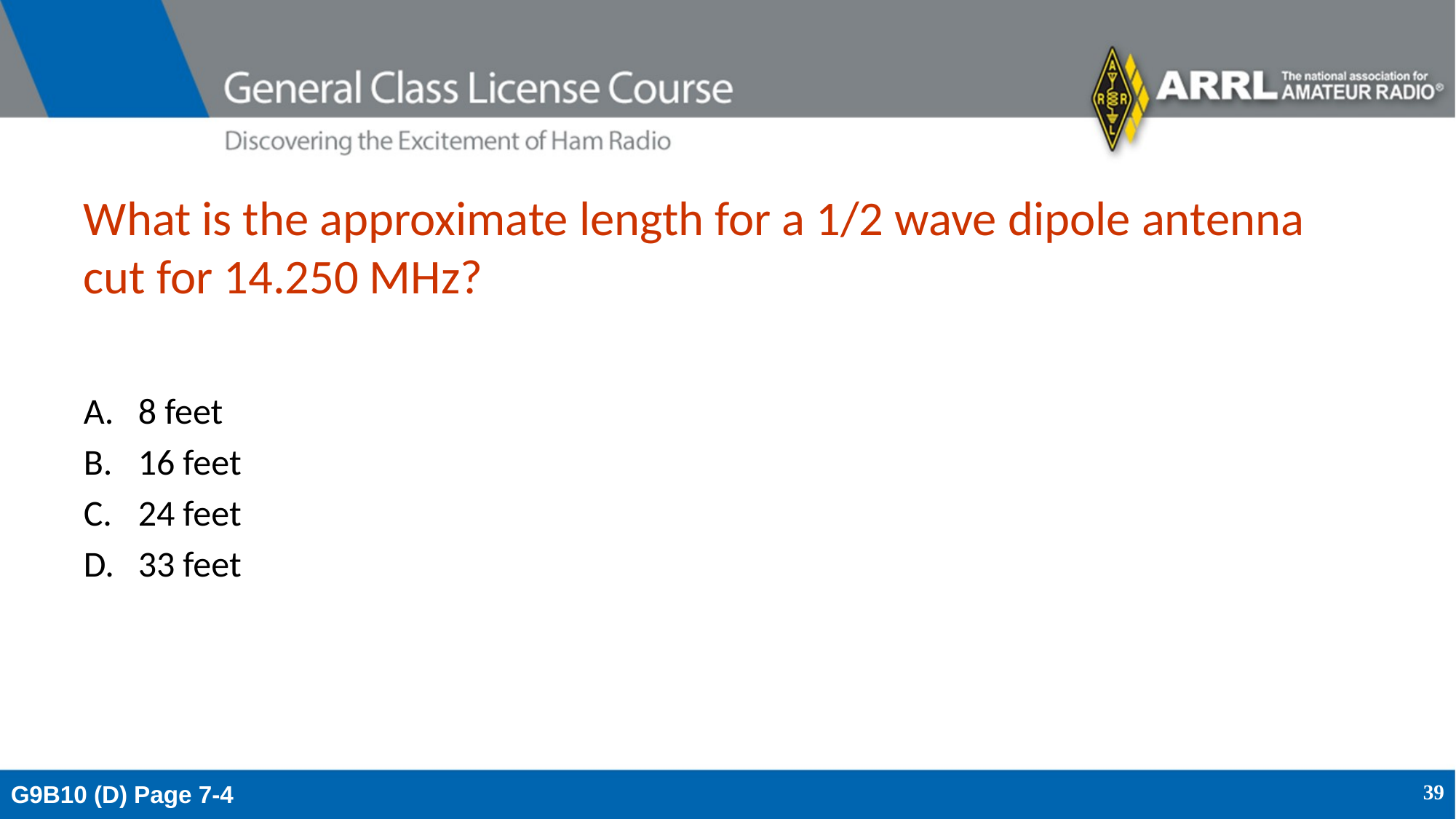

# What is the approximate length for a 1/2 wave dipole antenna cut for 14.250 MHz?
8 feet
16 feet
24 feet
33 feet
G9B10 (D) Page 7-4
39